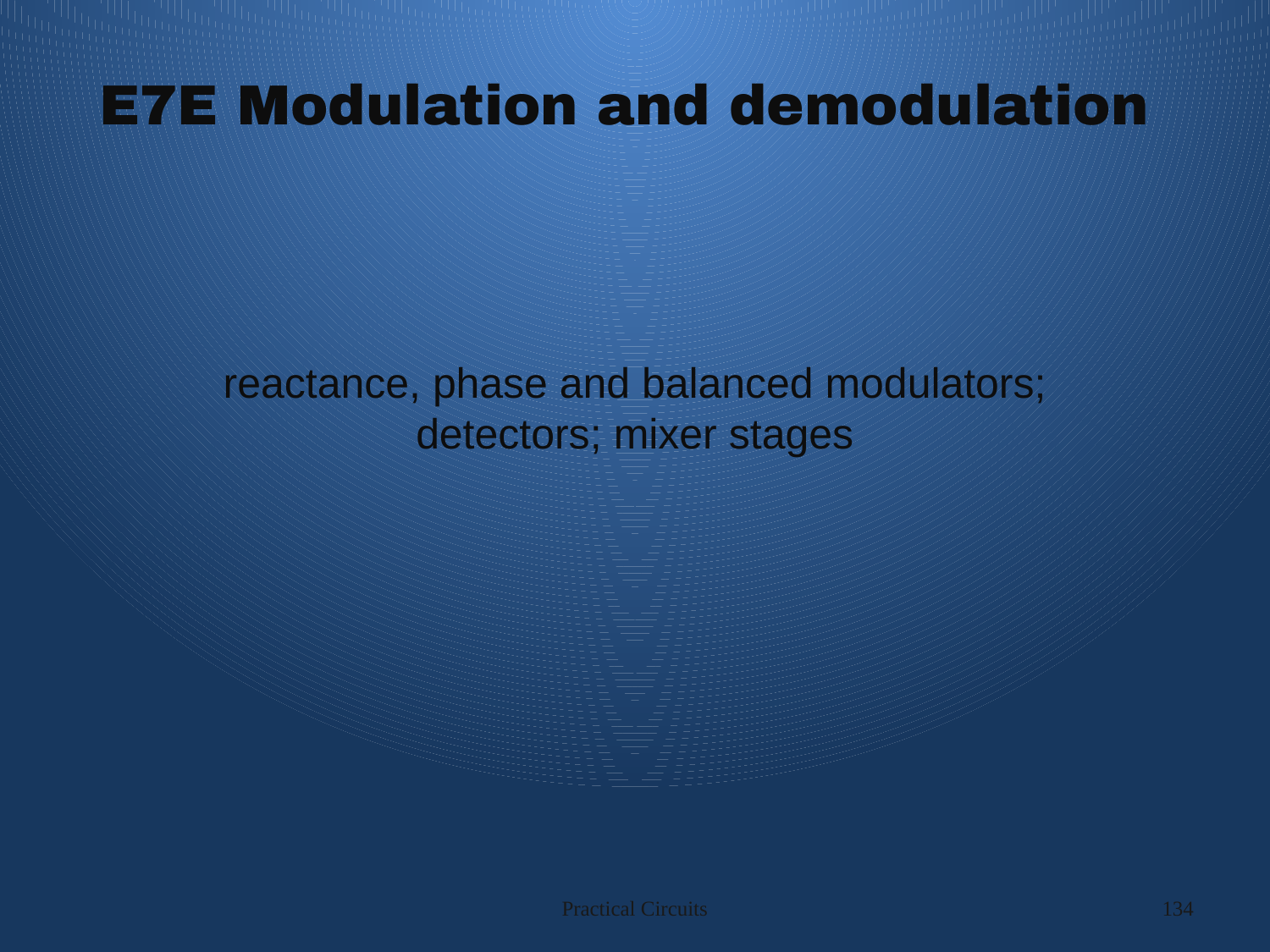

# E7E Modulation and demodulation
reactance, phase and balanced modulators; detectors; mixer stages
Practical Circuits
134